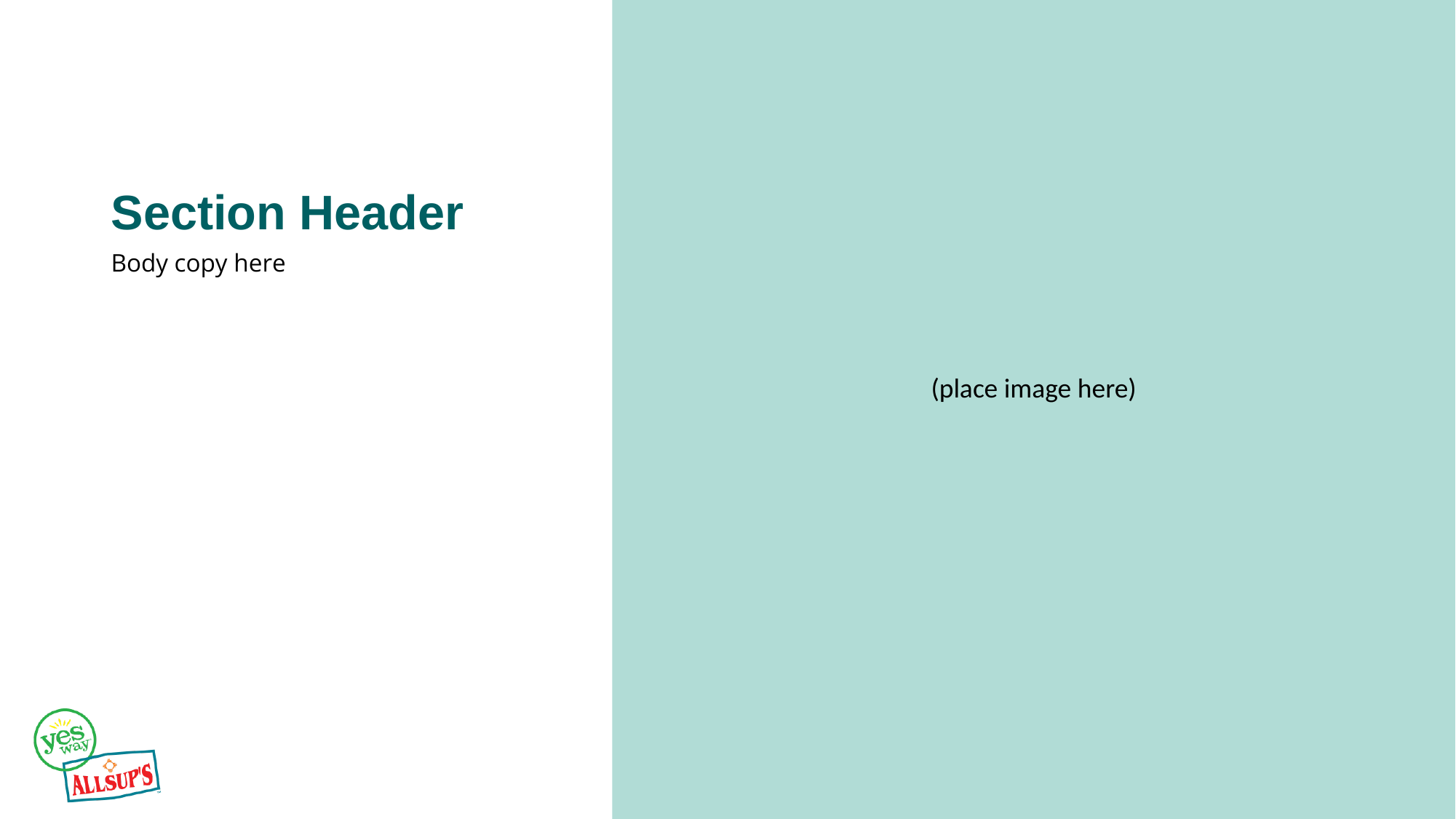

# Section Header

Body copy here
(place image here)